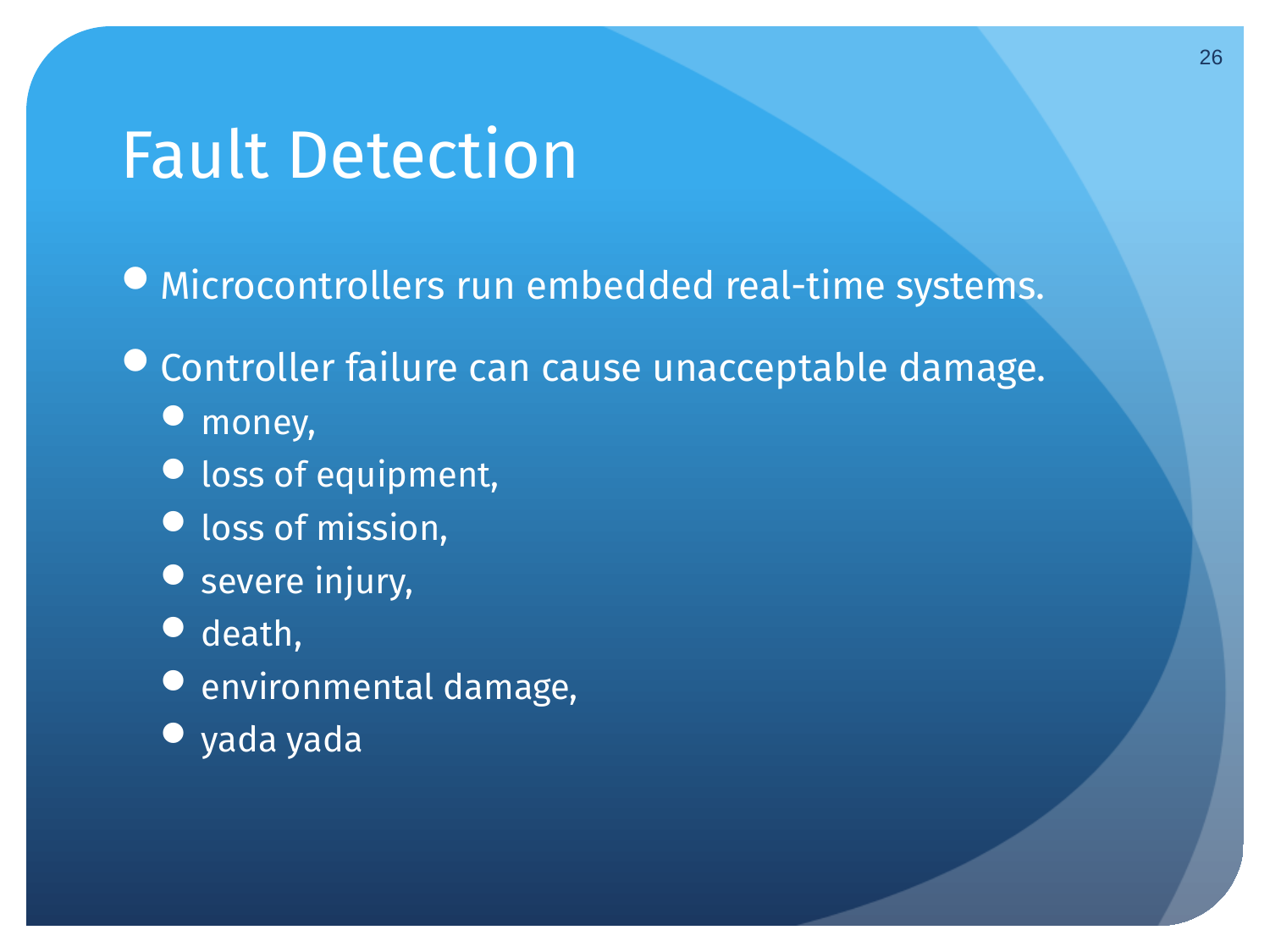

26
# Fault Detection
Microcontrollers run embedded real-time systems.
Controller failure can cause unacceptable damage.
money,
loss of equipment,
loss of mission,
severe injury,
death,
environmental damage,
yada yada